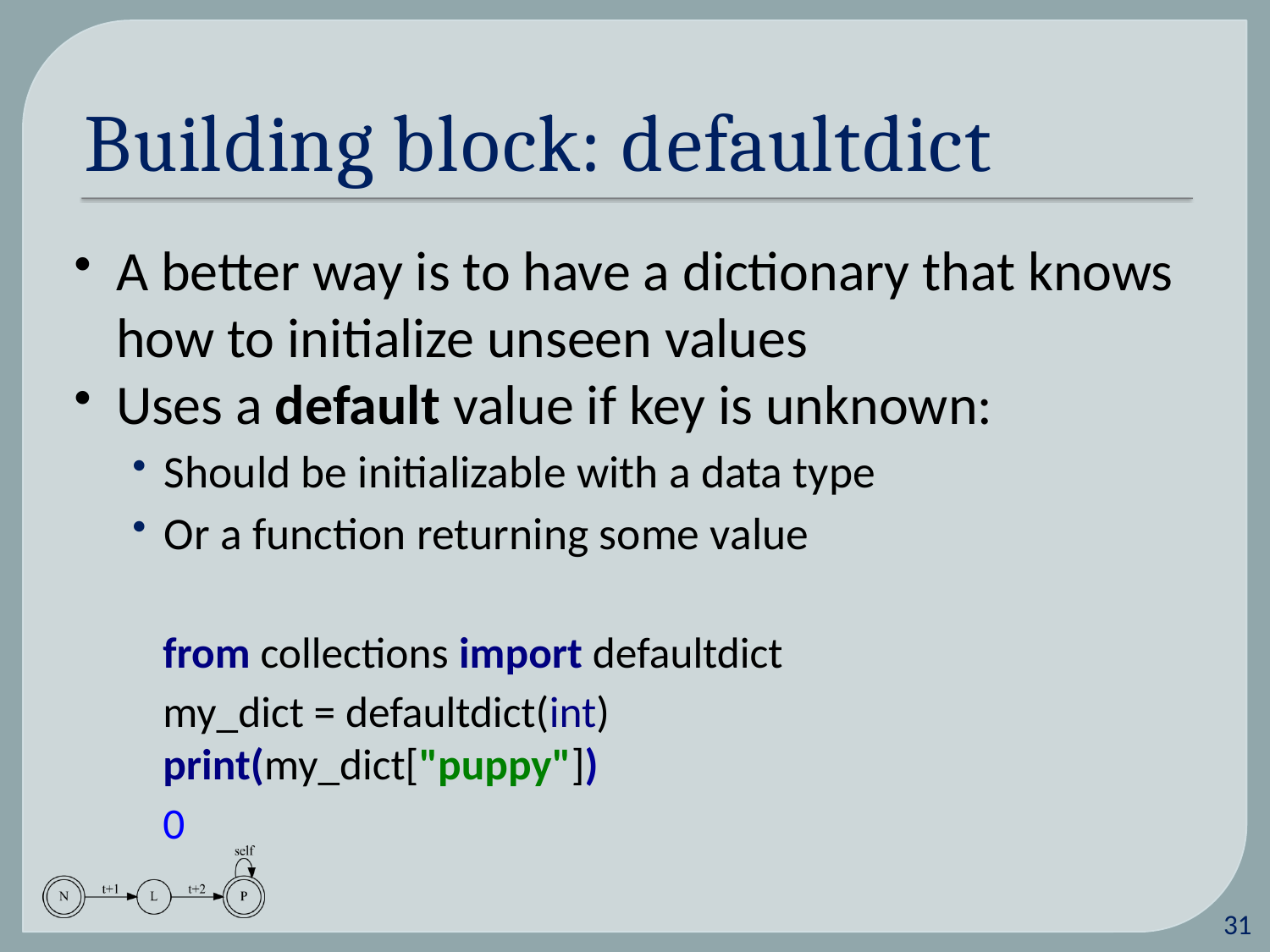

# Building block: defaultdict
A better way is to have a dictionary that knows how to initialize unseen values
Uses a default value if key is unknown:
Should be initializable with a data type
Or a function returning some value

from collections import defaultdict
my_dict = defaultdict(int)
print(my_dict["puppy"])
0
31